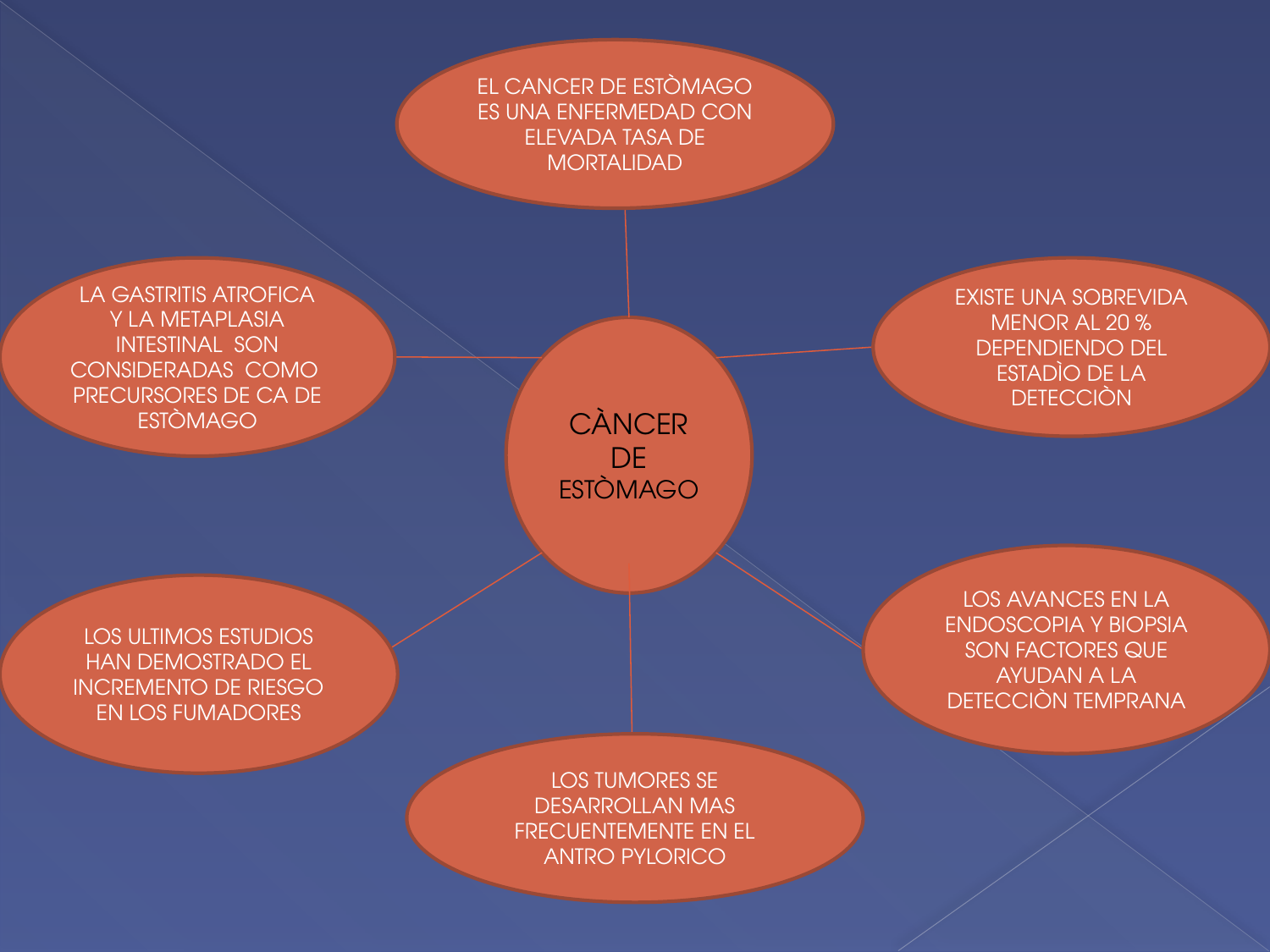

EL CANCER DE ESTÒMAGO ES UNA ENFERMEDAD CON ELEVADA TASA DE MORTALIDAD
LA GASTRITIS ATROFICA Y LA METAPLASIA INTESTINAL  SON CONSIDERADAS  COMO  PRECURSORES DE CA DE ESTÒMAGO
EXISTE UNA SOBREVIDA MENOR AL 20 % DEPENDIENDO DEL ESTADÌO DE LA DETECCIÒN
CÀNCER DE ESTÒMAGO
LOS AVANCES EN LA ENDOSCOPIA Y BIOPSIA SON FACTORES QUE AYUDAN A LA DETECCIÒN TEMPRANA
LOS ULTIMOS ESTUDIOS HAN DEMOSTRADO EL INCREMENTO DE RIESGO EN LOS FUMADORES
LOS TUMORES SE DESARROLLAN MAS FRECUENTEMENTE EN EL ANTRO PYLORICO